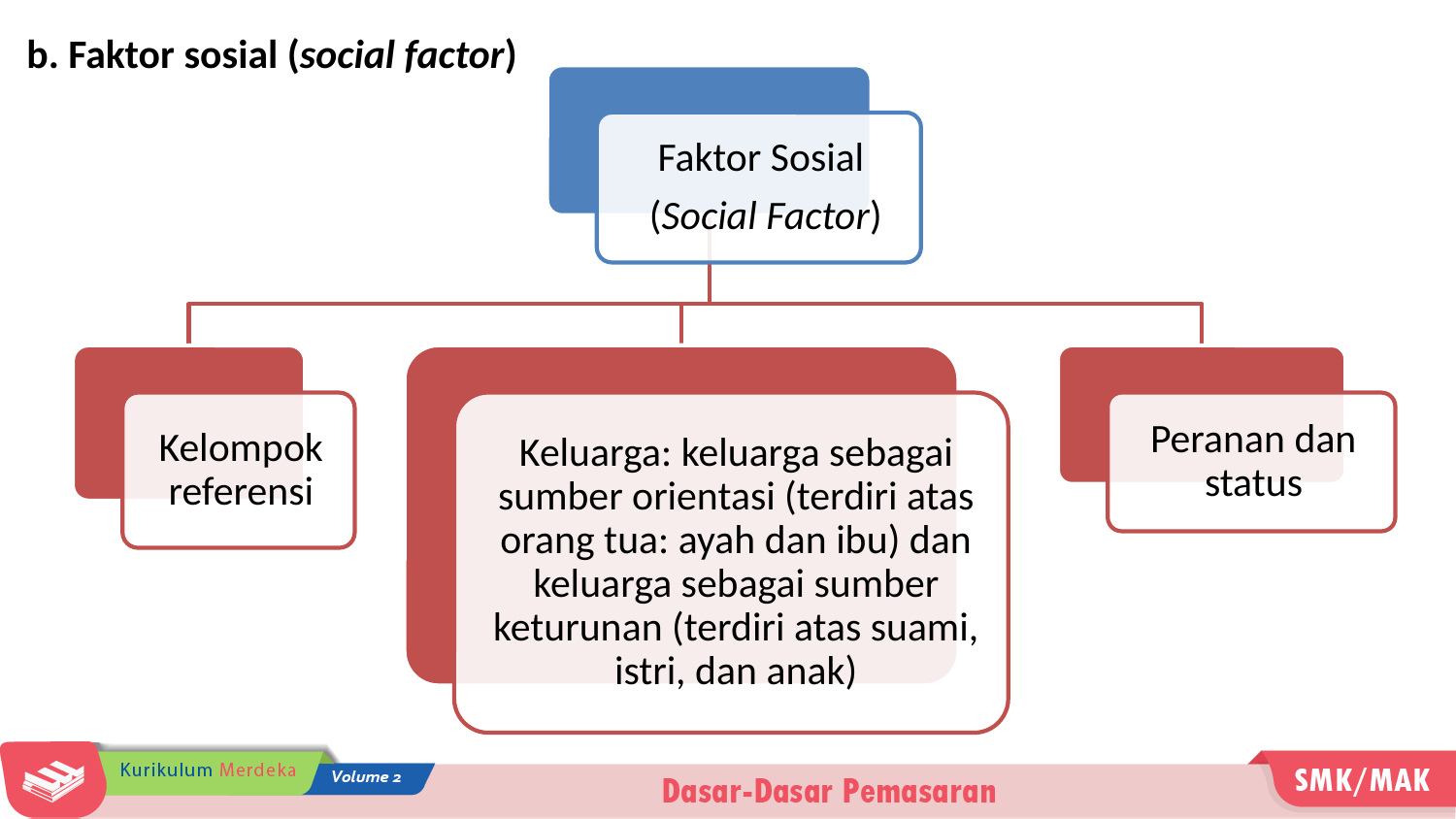

b. Faktor sosial (social factor)
Faktor Sosial
 (Social Factor)
Kelompok referensi
Keluarga: keluarga sebagai sumber orientasi (terdiri atas orang tua: ayah dan ibu) dan keluarga sebagai sumber keturunan (terdiri atas suami, istri, dan anak)
Peranan dan status